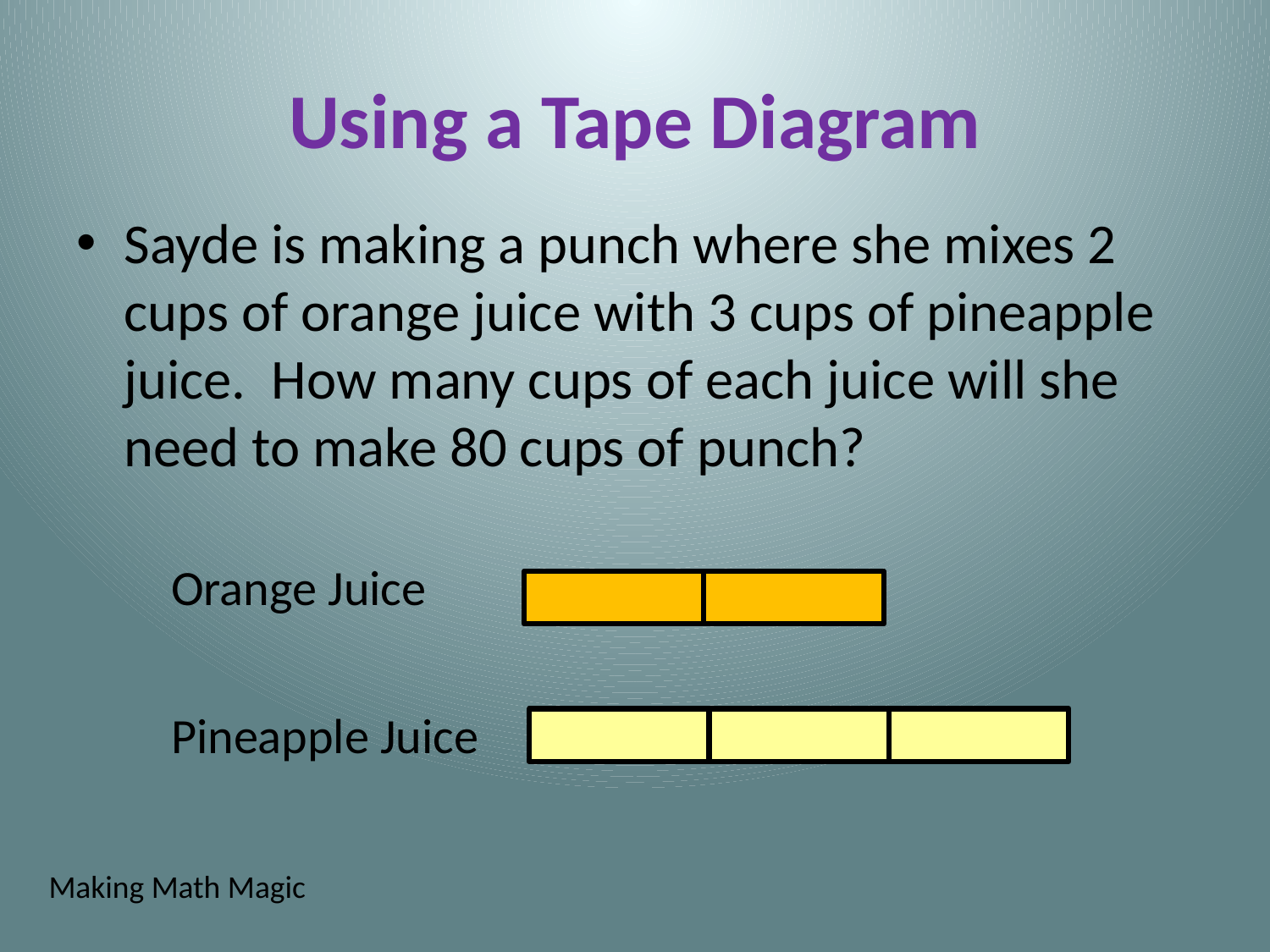

# Using a Tape Diagram
Sayde is making a punch where she mixes 2 cups of orange juice with 3 cups of pineapple juice.  How many cups of each juice will she need to make 80 cups of punch?
Orange Juice

Pineapple Juice

Making Math Magic